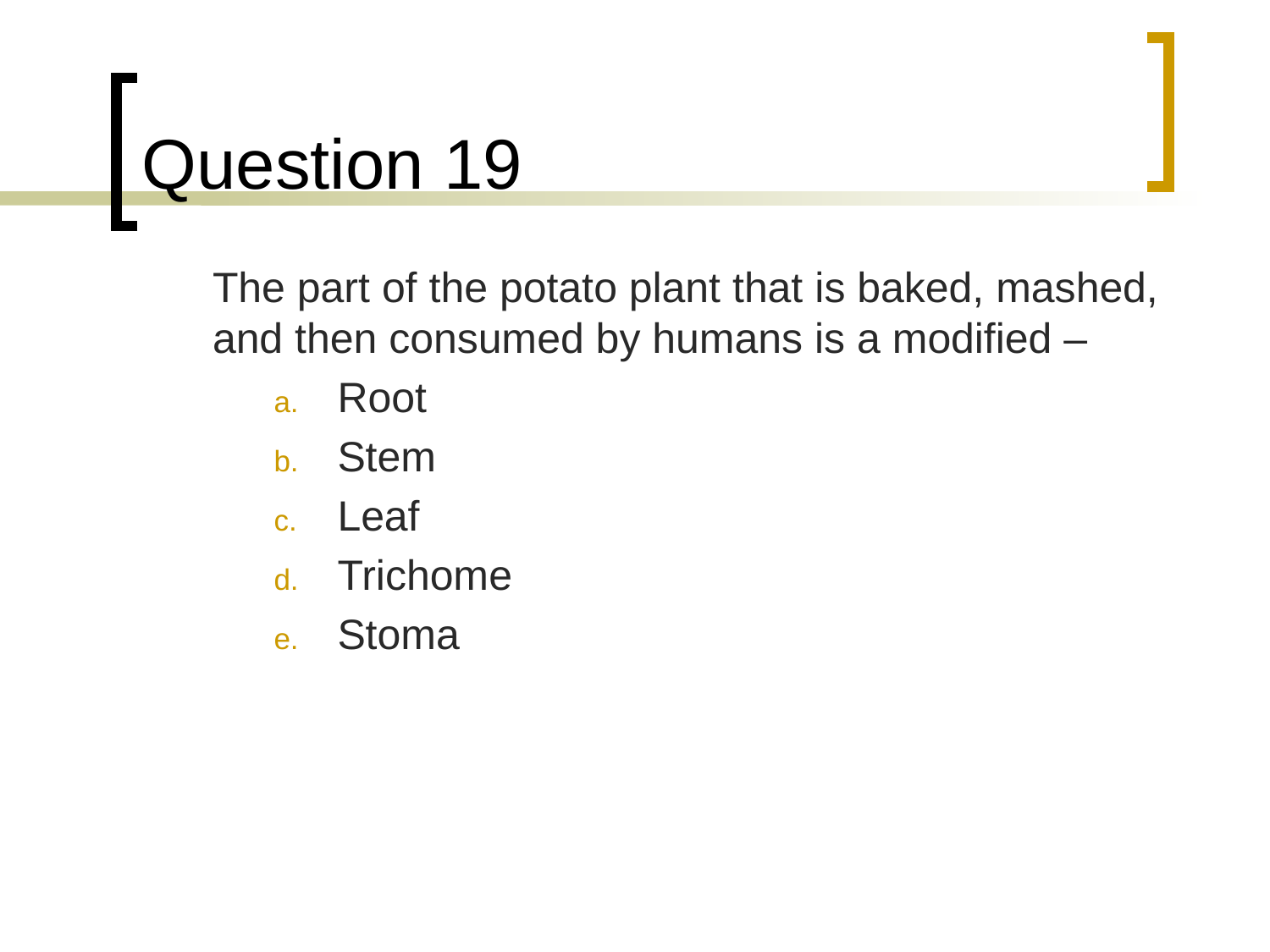

# Question 19
	The part of the potato plant that is baked, mashed, and then consumed by humans is a modified –
Root
Stem
Leaf
Trichome
Stoma